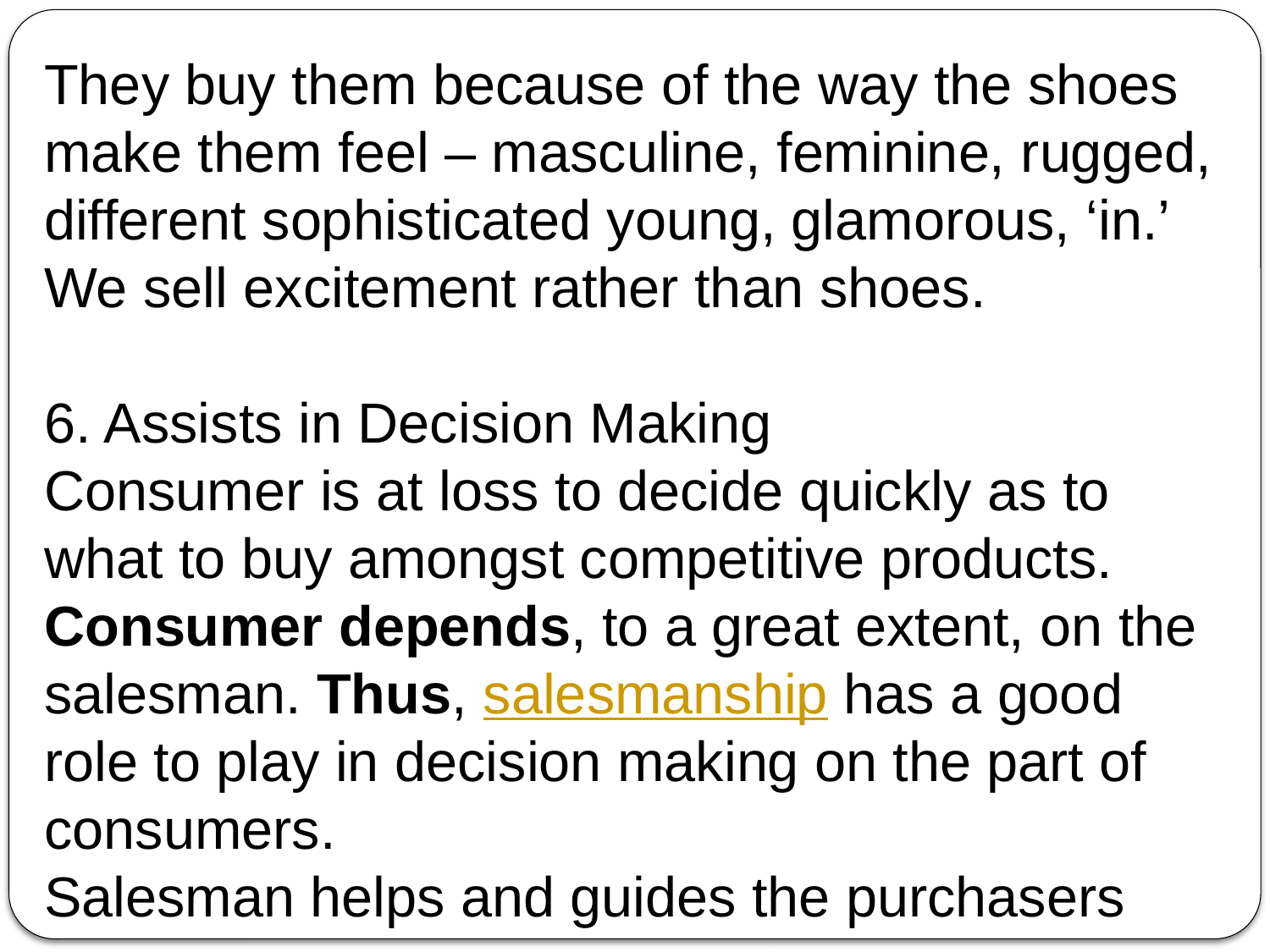

They buy them because of the way the shoes make them feel – masculine, feminine, rugged, different sophisticated young, glamorous, ‘in.’ We sell excitement rather than shoes.

6. Assists in Decision Making
Consumer is at loss to decide quickly as to what to buy amongst competitive products.
Consumer depends, to a great extent, on the salesman. Thus, salesmanship has a good role to play in decision making on the part of consumers.
Salesman helps and guides the purchasers